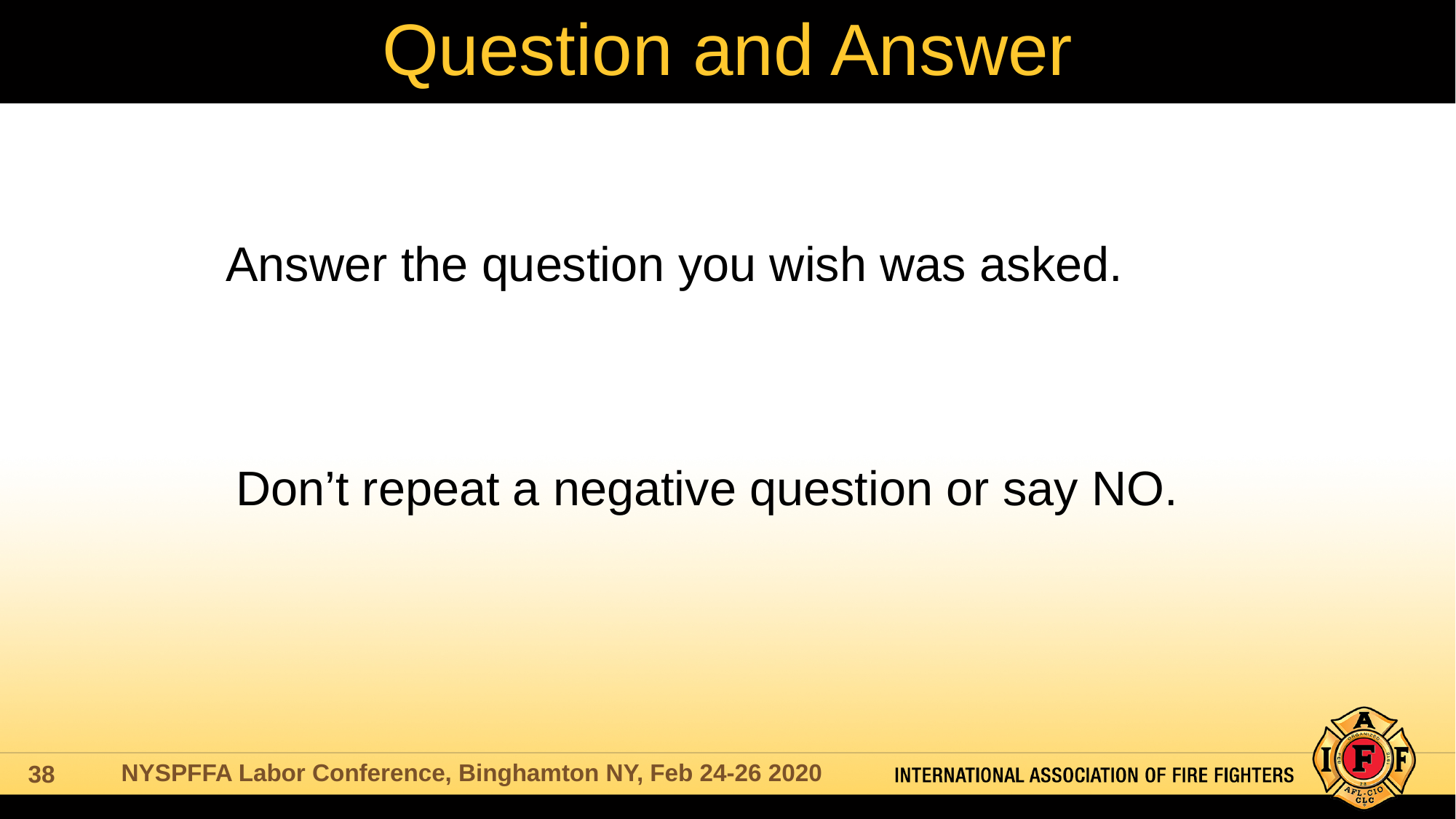

# Question and Answer
Answer the question you wish was asked.
Don’t repeat a negative question or say NO.

NYSPFFA Labor Conference, Binghamton NY, Feb 24-26 2020